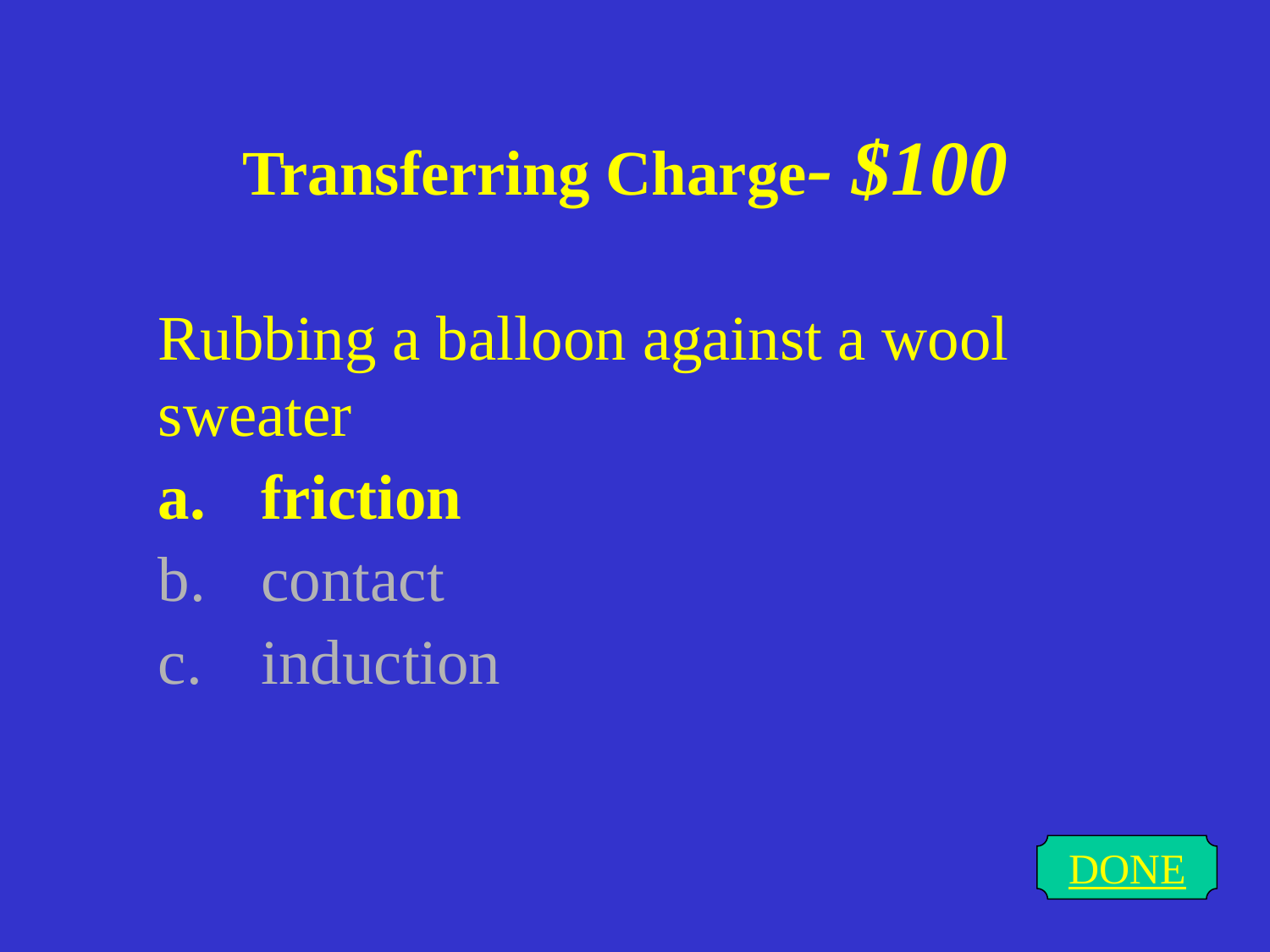

# Transferring Charge- $100
Rubbing a balloon against a wool sweater
friction
contact
induction

DONE